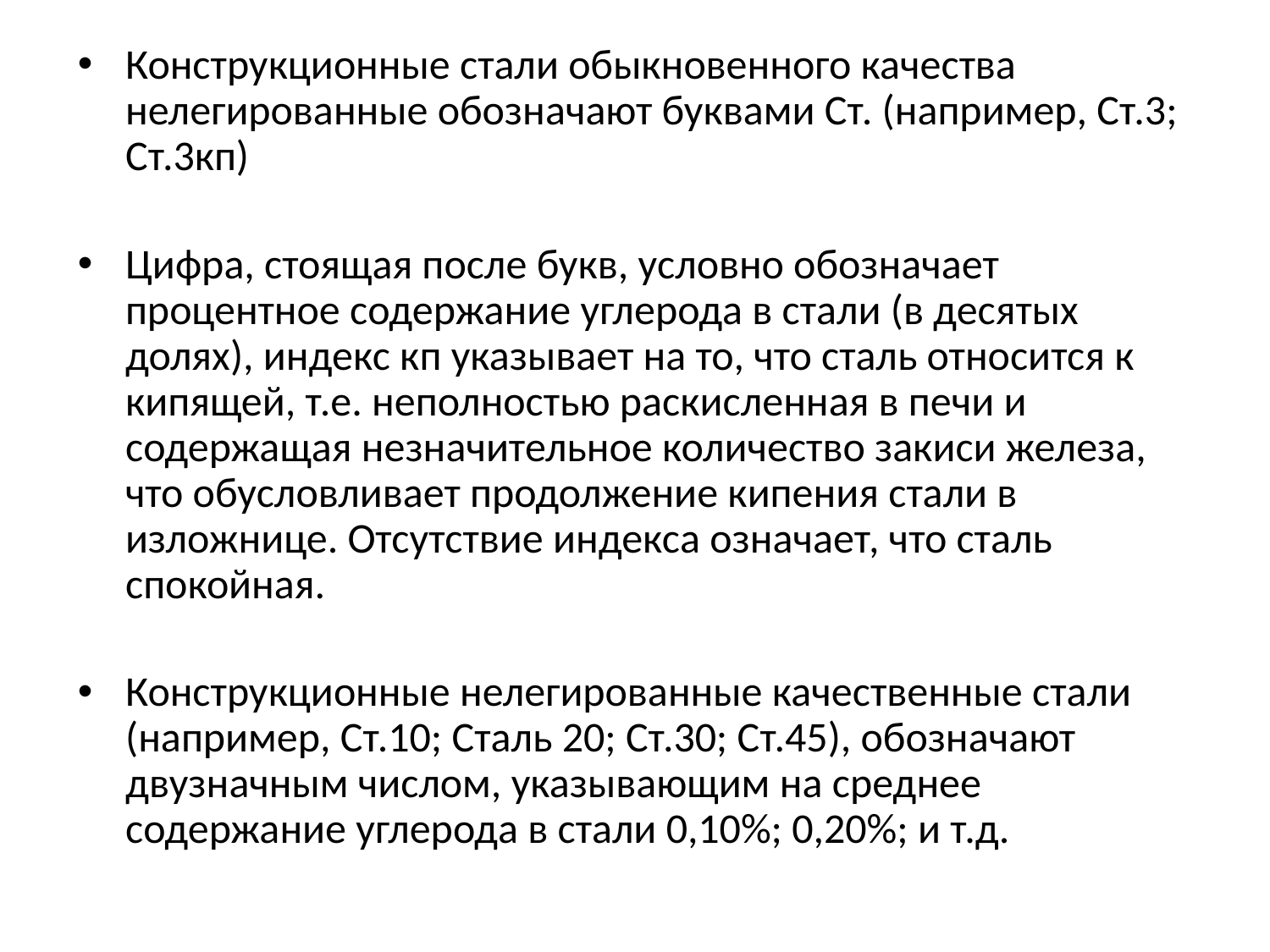

Конструкционные стали обыкновенного качества нелегированные обозначают буквами Ст. (например, Ст.3; Ст.3кп)

Цифра, стоящая после букв, условно обозначает процентное содержание углерода в стали (в десятых долях), индекс кп указывает на то, что сталь относится к кипящей, т.е. неполностью раскисленная в печи и содержащая незначительное количество закиси железа, что обусловливает продолжение кипения стали в изложнице. Отсутствие индекса означает, что сталь спокойная.

Конструкционные нелегированные качественные стали (например, Ст.10; Сталь 20; Ст.30; Ст.45), обозначают двузначным числом, указывающим на среднее содержание углерода в стали 0,10%; 0,20%; и т.д.